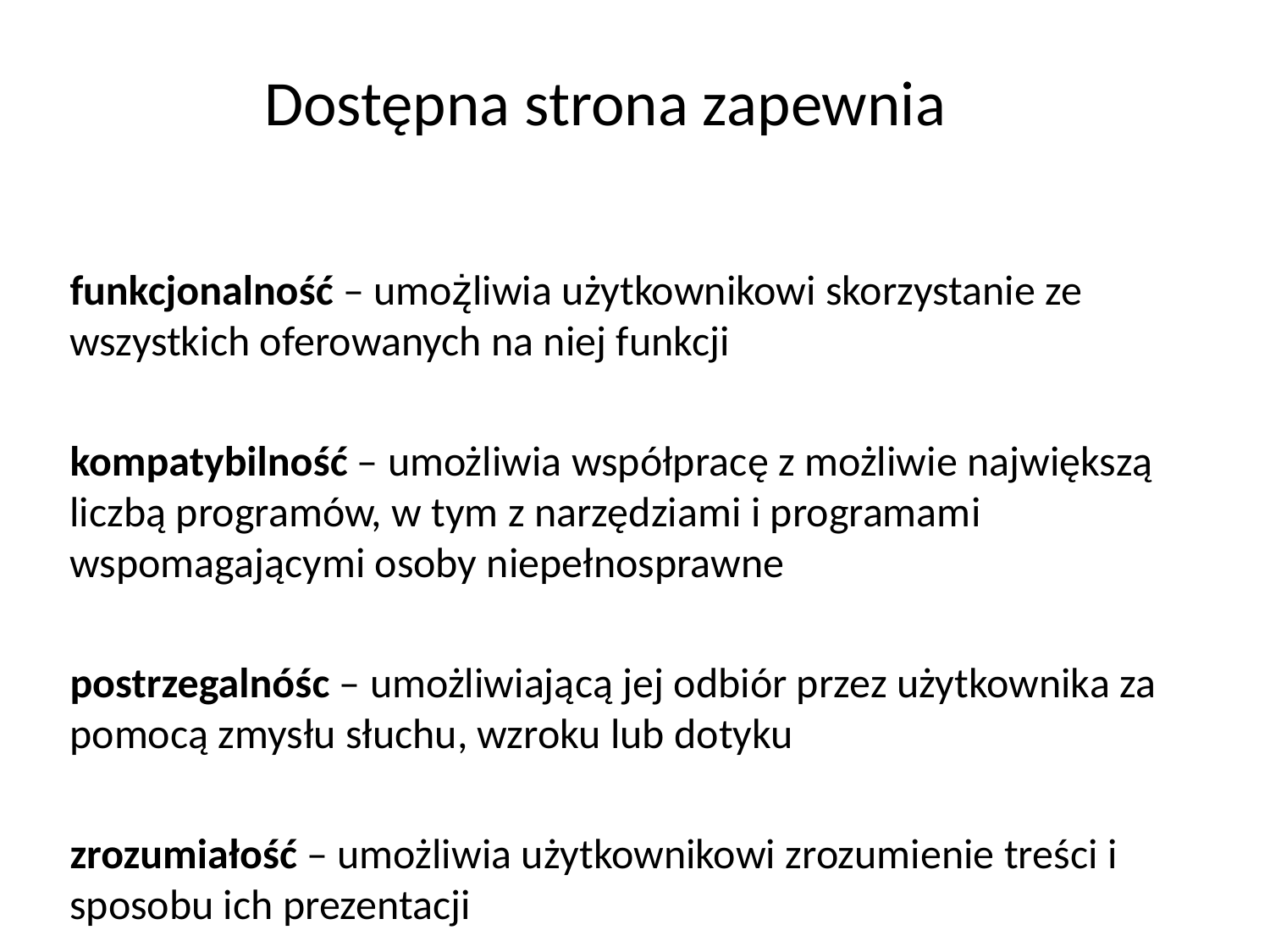

# Dostępna strona zapewnia
funkcjonalność – umoż̨liwia użytkownikowi skorzystanie ze wszystkich oferowanych na niej funkcji

kompatybilność – umożliwia współpracę z możliwie największą liczbą programów, w tym z narzędziami i programami wspomagającymi osoby niepełnosprawne

postrzegalnóśc – umożliwiającą jej odbiór przez użytkownika za pomocą zmysłu słuchu, wzroku lub dotyku

zrozumiałość – umożliwia użytkownikowi zrozumienie treści i sposobu ich prezentacji